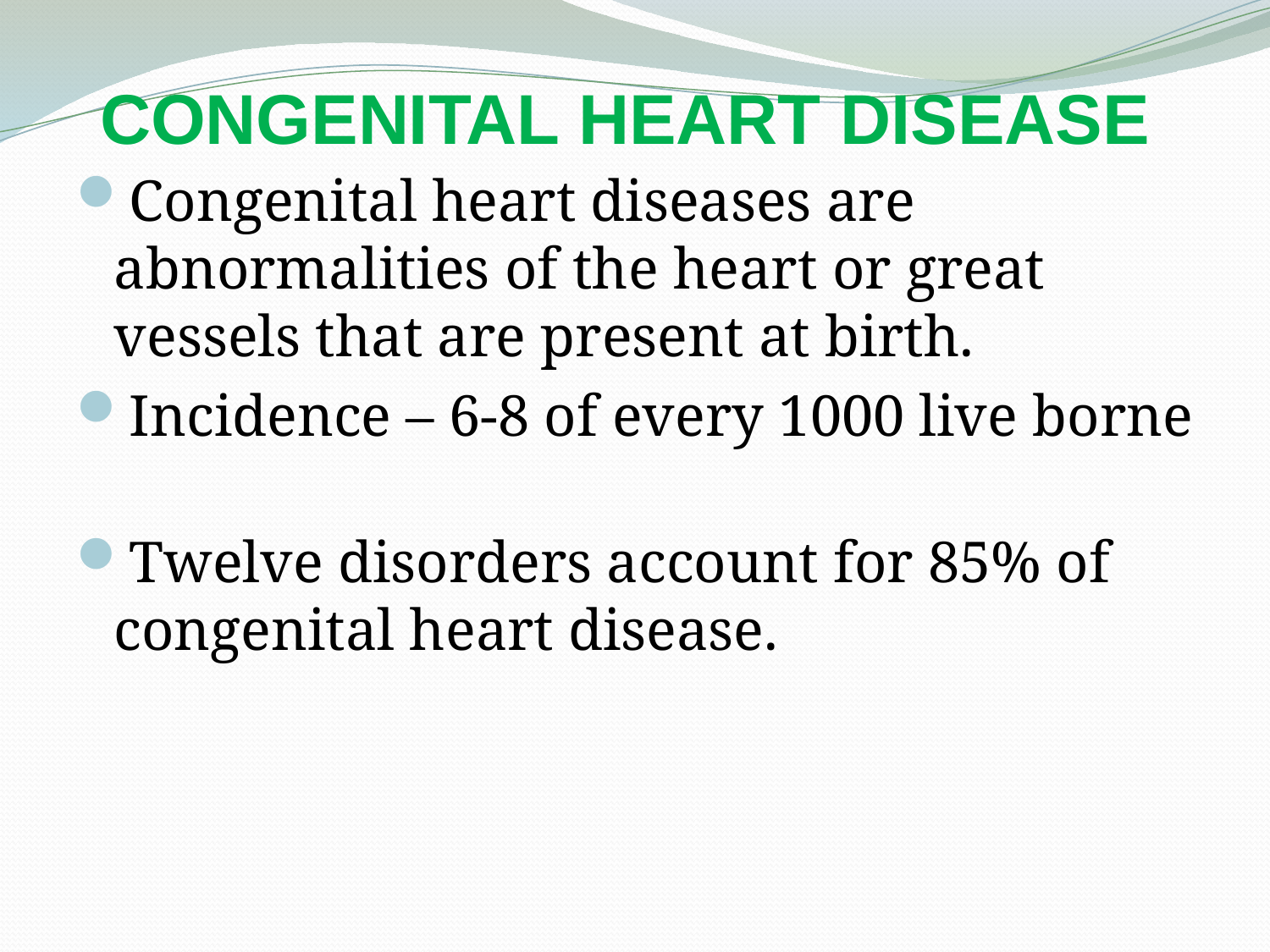

# CONGENITAL HEART DISEASE
Congenital heart diseases are abnormalities of the heart or great vessels that are present at birth.
Incidence – 6-8 of every 1000 live borne
Twelve disorders account for 85% of congenital heart disease.